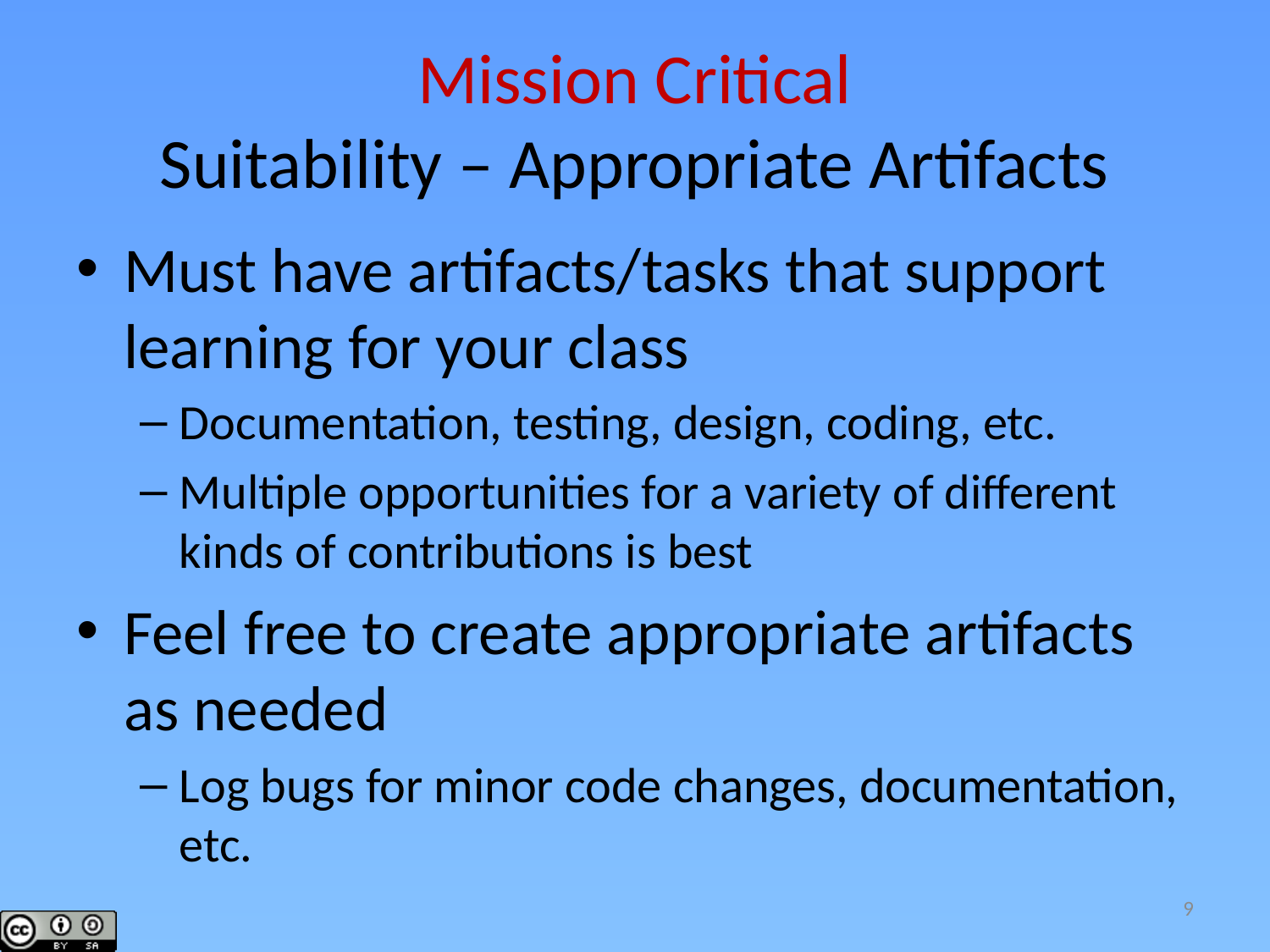

# Mission Critical Suitability – Appropriate Artifacts
Must have artifacts/tasks that support learning for your class
Documentation, testing, design, coding, etc.
Multiple opportunities for a variety of different kinds of contributions is best
Feel free to create appropriate artifacts as needed
Log bugs for minor code changes, documentation, etc.
9